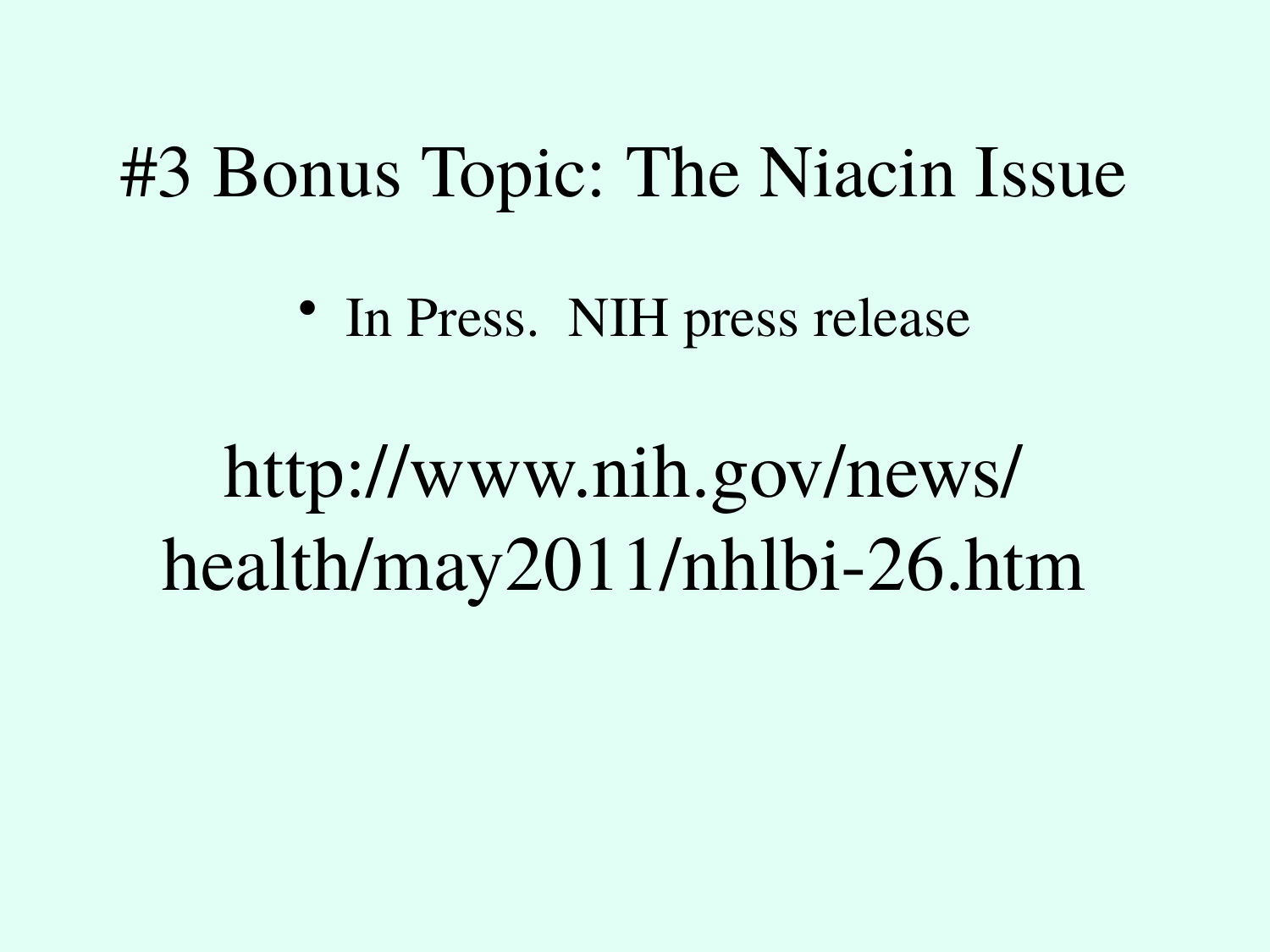

#3 Bonus Topic: The Niacin Issue
In Press.  NIH press release
# http://www.nih.gov/news/health/may2011/nhlbi-26.htm